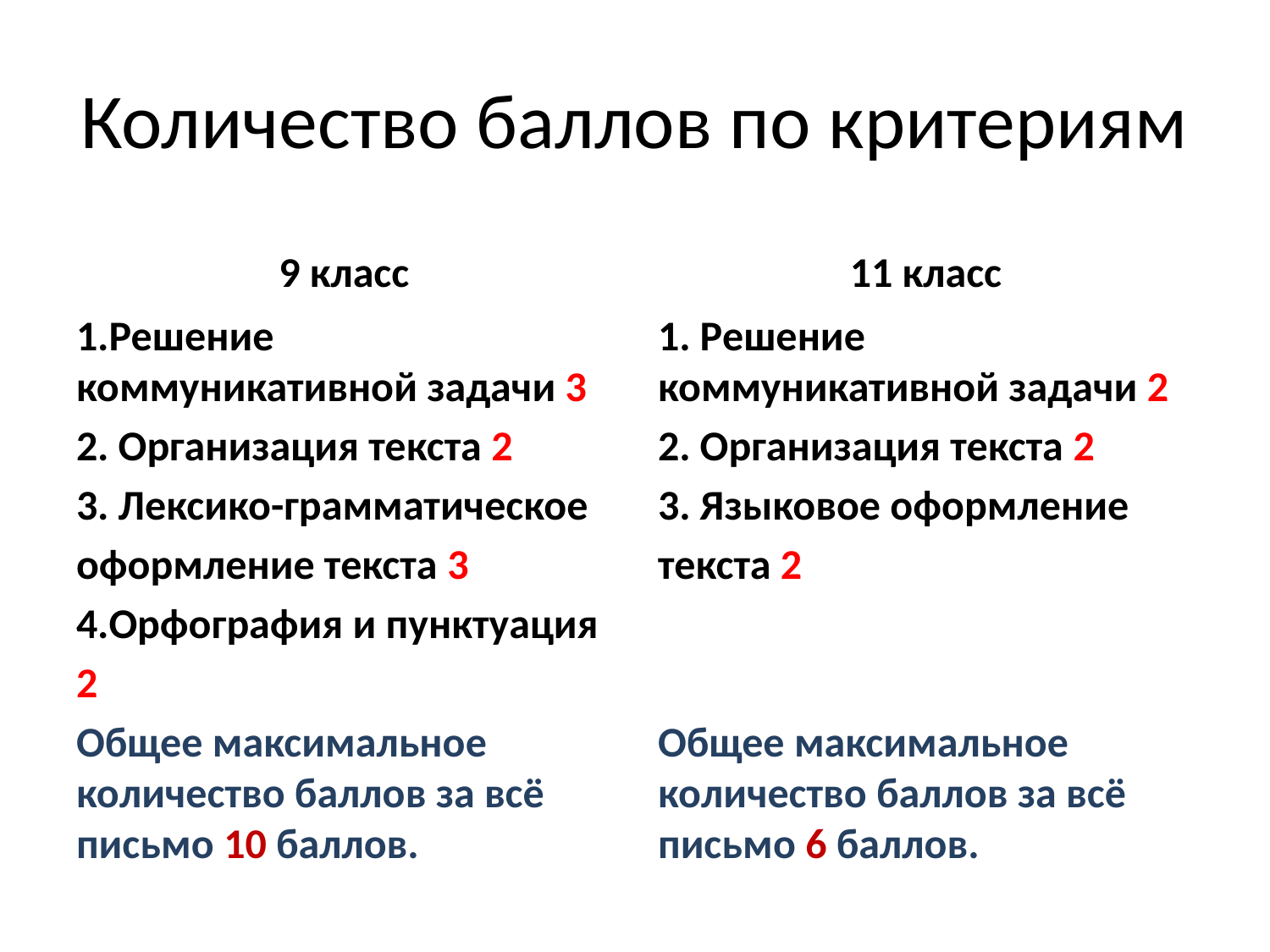

# Количество баллов по критериям
9 класс
11 класс
1.Решение коммуникативной задачи 3
2. Организация текста 2
3. Лексико-грамматическое
оформление текста 3
4.Орфография и пунктуация
2
Общее максимальное количество баллов за всё письмо 10 баллов.
1. Решение коммуникативной задачи 2
2. Организация текста 2
3. Языковое оформление
текста 2

Общее максимальное количество баллов за всё письмо 6 баллов.